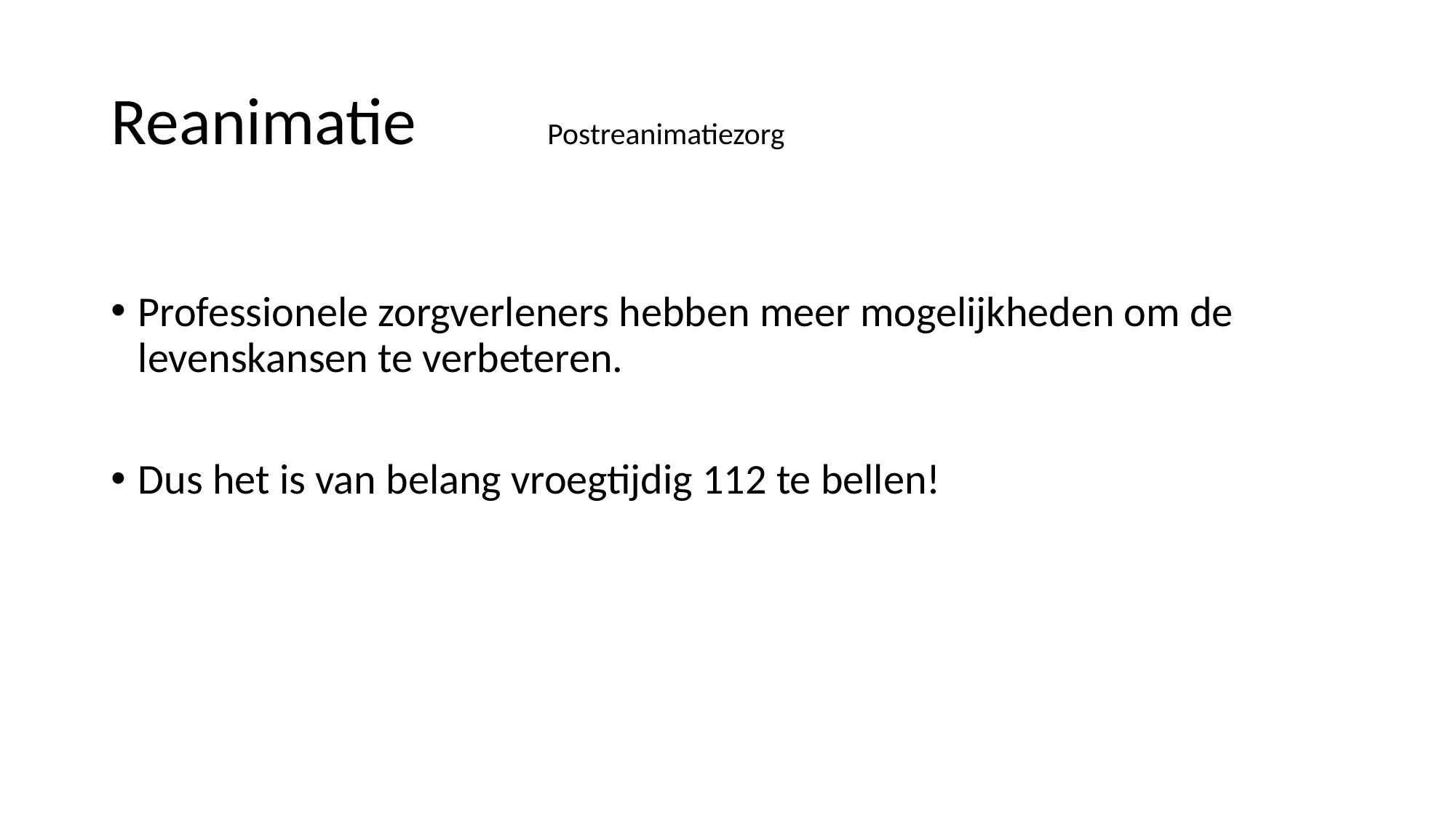

# Reanimatie 		Postreanimatiezorg

Professionele zorgverleners hebben meer mogelijkheden om de levenskansen te verbeteren.

Dus het is van belang vroegtijdig 112 te bellen!